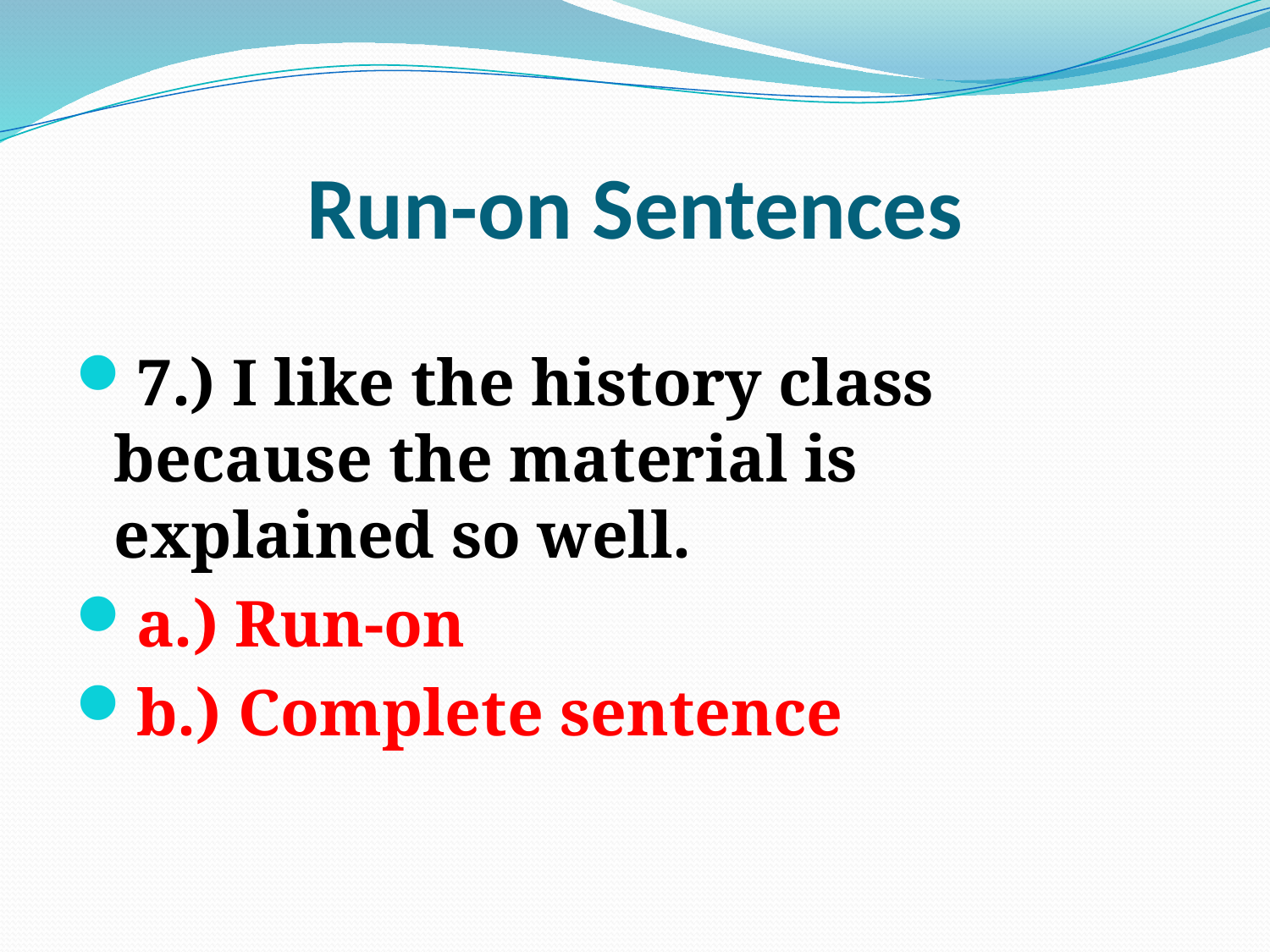

# Run-on Sentences

7.) I like the history class because the material is explained so well.
a.) Run-on
b.) Complete sentence